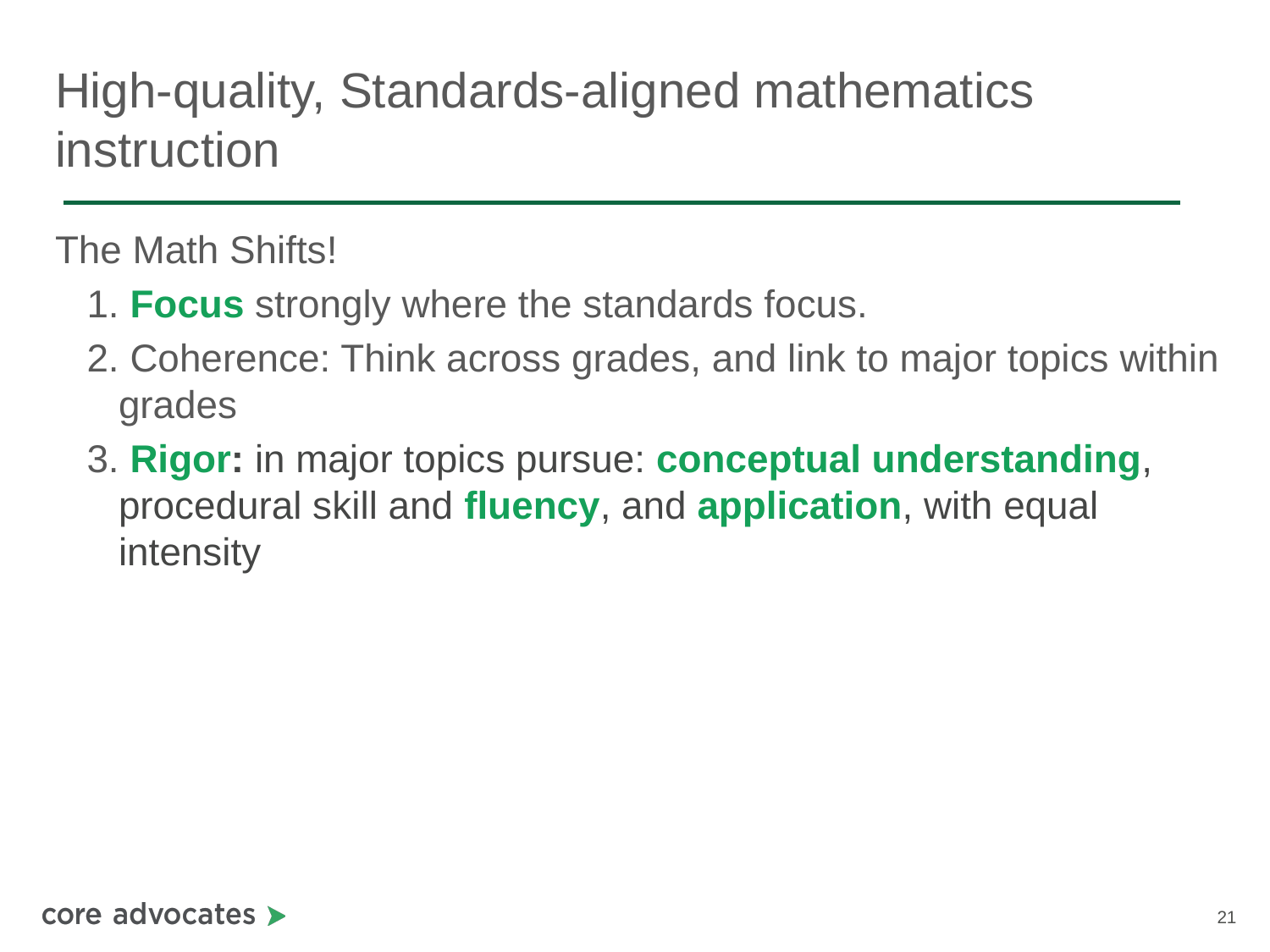

# High-quality, Standards-aligned mathematics instruction
The Math Shifts!
 Focus strongly where the standards focus.
 Coherence: Think across grades, and link to major topics within grades
 Rigor: in major topics pursue: conceptual understanding, procedural skill and fluency, and application, with equal intensity